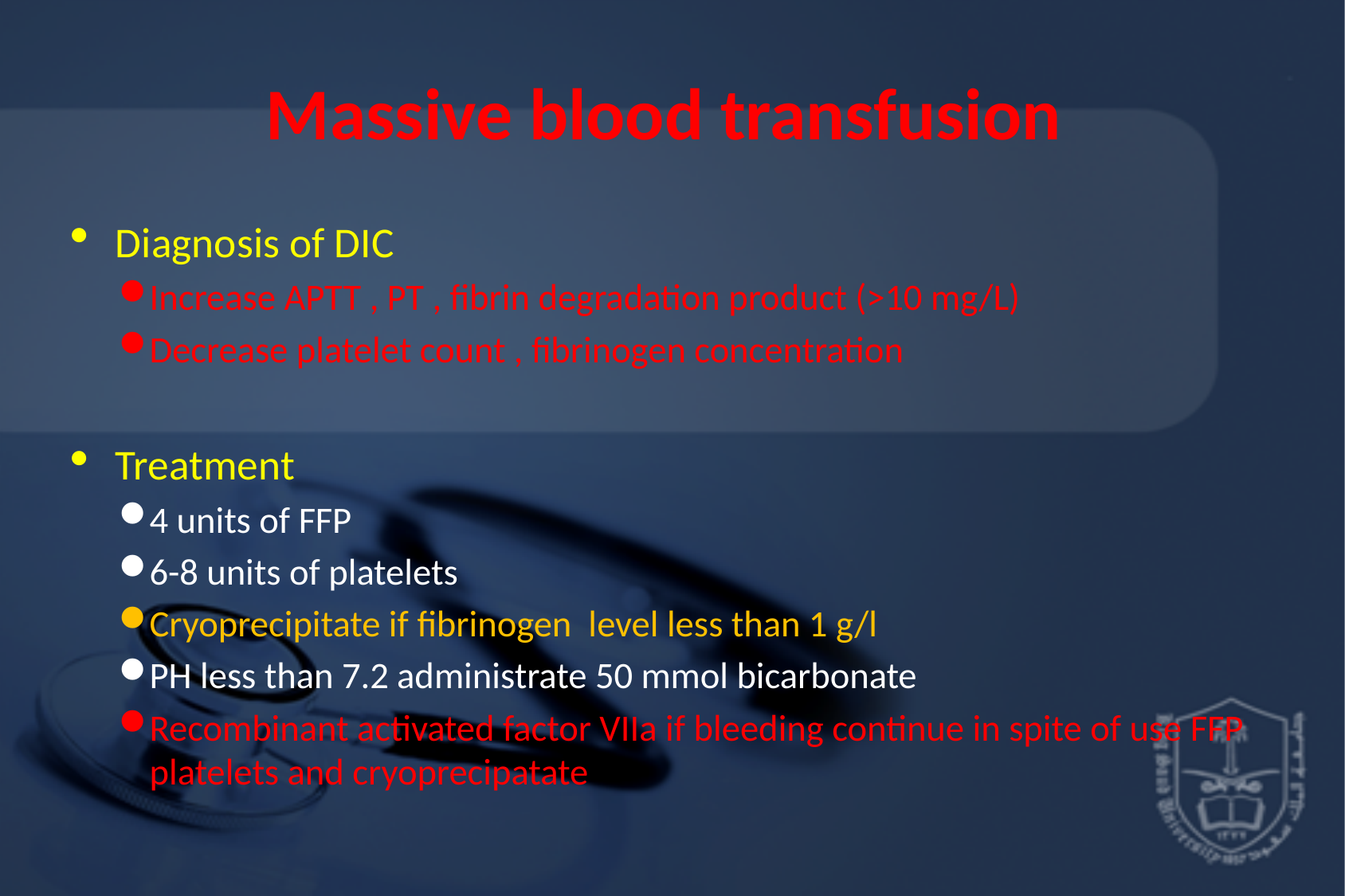

# Massive blood transfusion
Diagnosis of DIC
Increase APTT , PT , fibrin degradation product (>10 mg/L)
Decrease platelet count , fibrinogen concentration

Treatment
4 units of FFP
6-8 units of platelets
Cryoprecipitate if fibrinogen  level less than 1 g/l
PH less than 7.2 administrate 50 mmol bicarbonate
Recombinant activated factor VIIa if bleeding continue in spite of use FFP platelets and cryoprecipatate